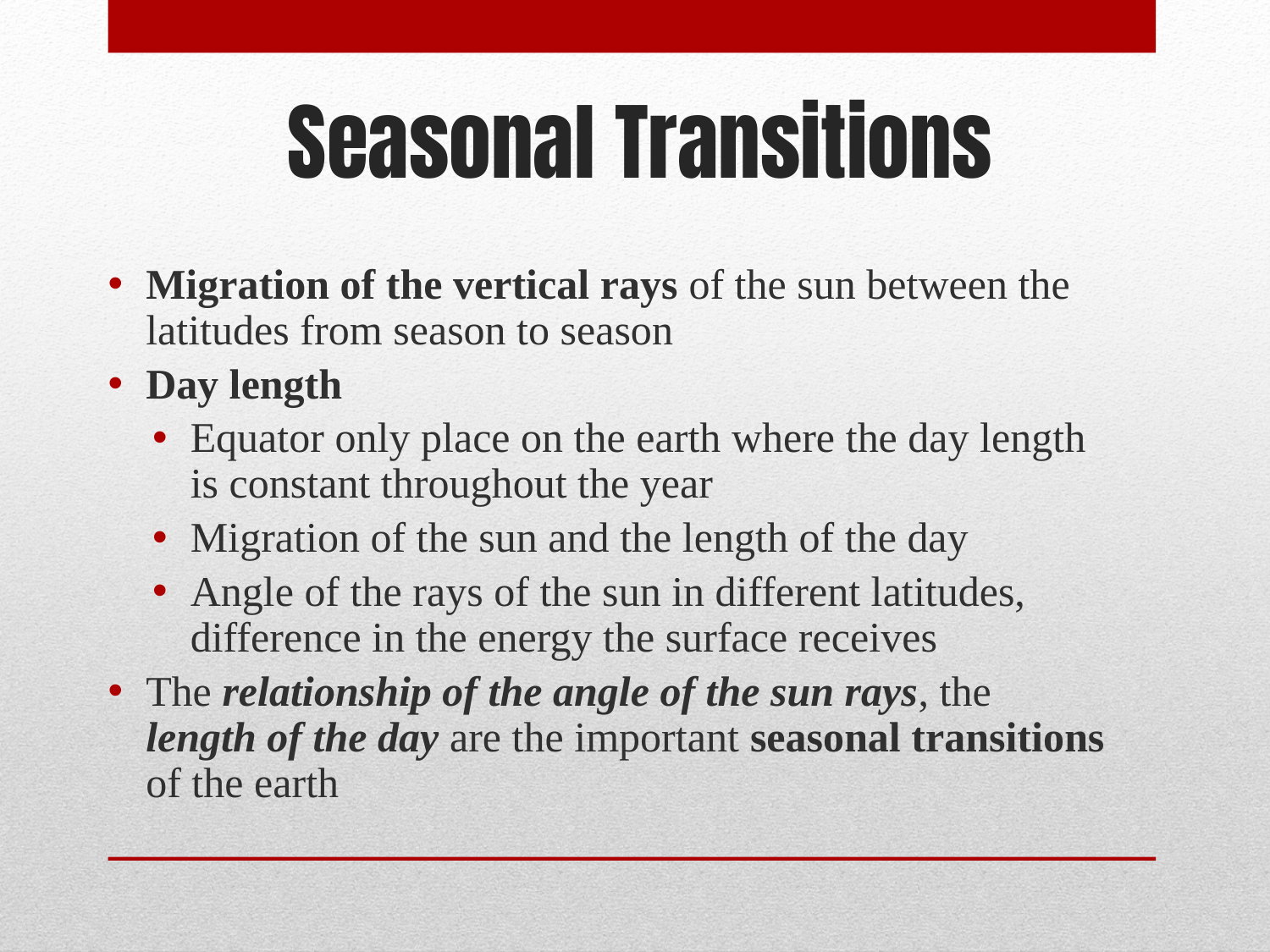

Seasonal Transitions
Migration of the vertical rays of the sun between the latitudes from season to season
Day length
Equator only place on the earth where the day length is constant throughout the year
Migration of the sun and the length of the day
Angle of the rays of the sun in different latitudes, difference in the energy the surface receives
The relationship of the angle of the sun rays, the length of the day are the important seasonal transitions of the earth